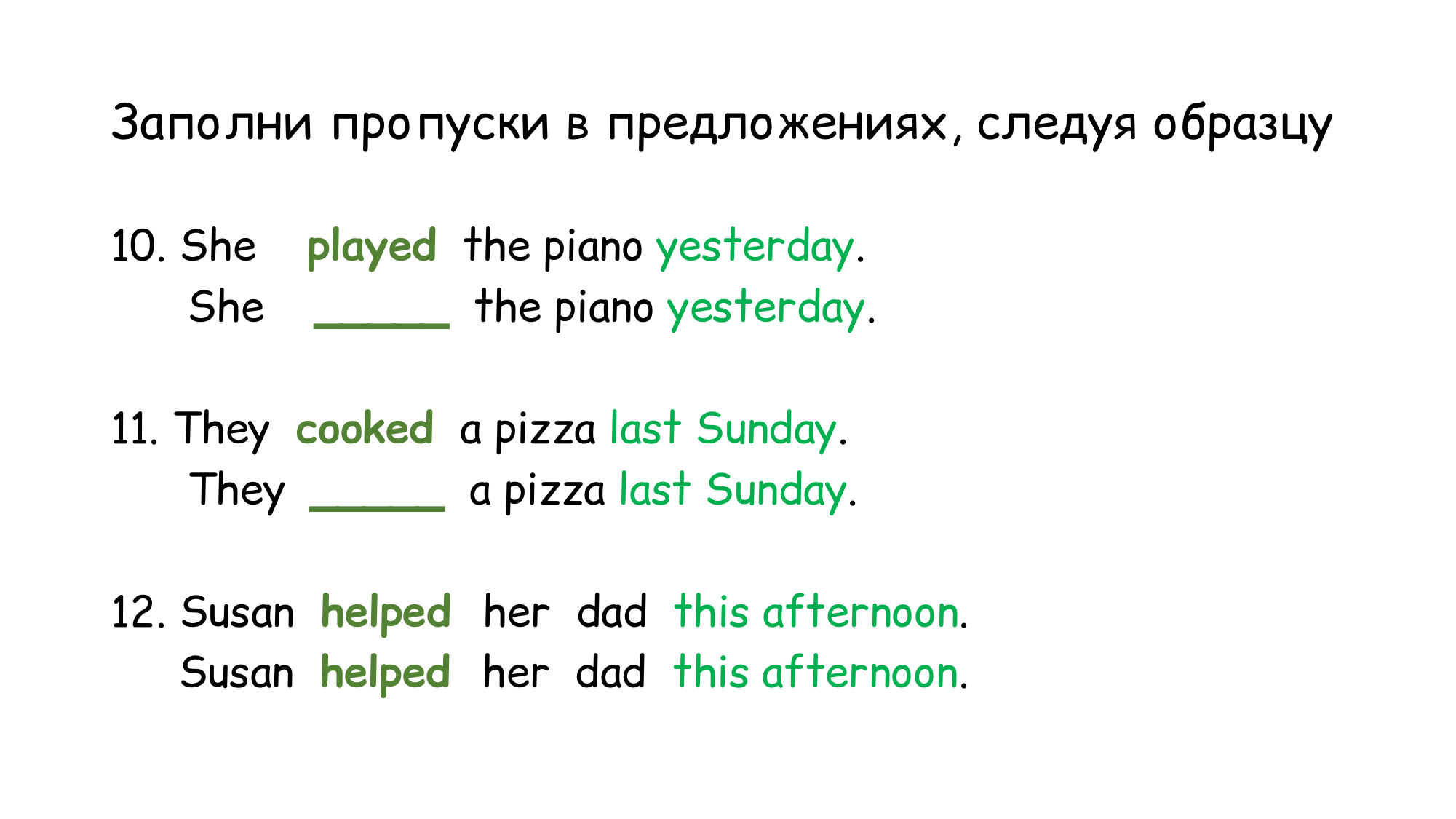

# Заполни пропуски в предложениях, следуя образцу
10. She    played  the piano yesterday.
      She    _____  the piano yesterday.

11. They  cooked  a pizza last Sunday.
      They  _____  a pizza last Sunday.

12. Susan  helped  her  dad  this afternoon.
       Susan  helped  her  dad  this afternoon.